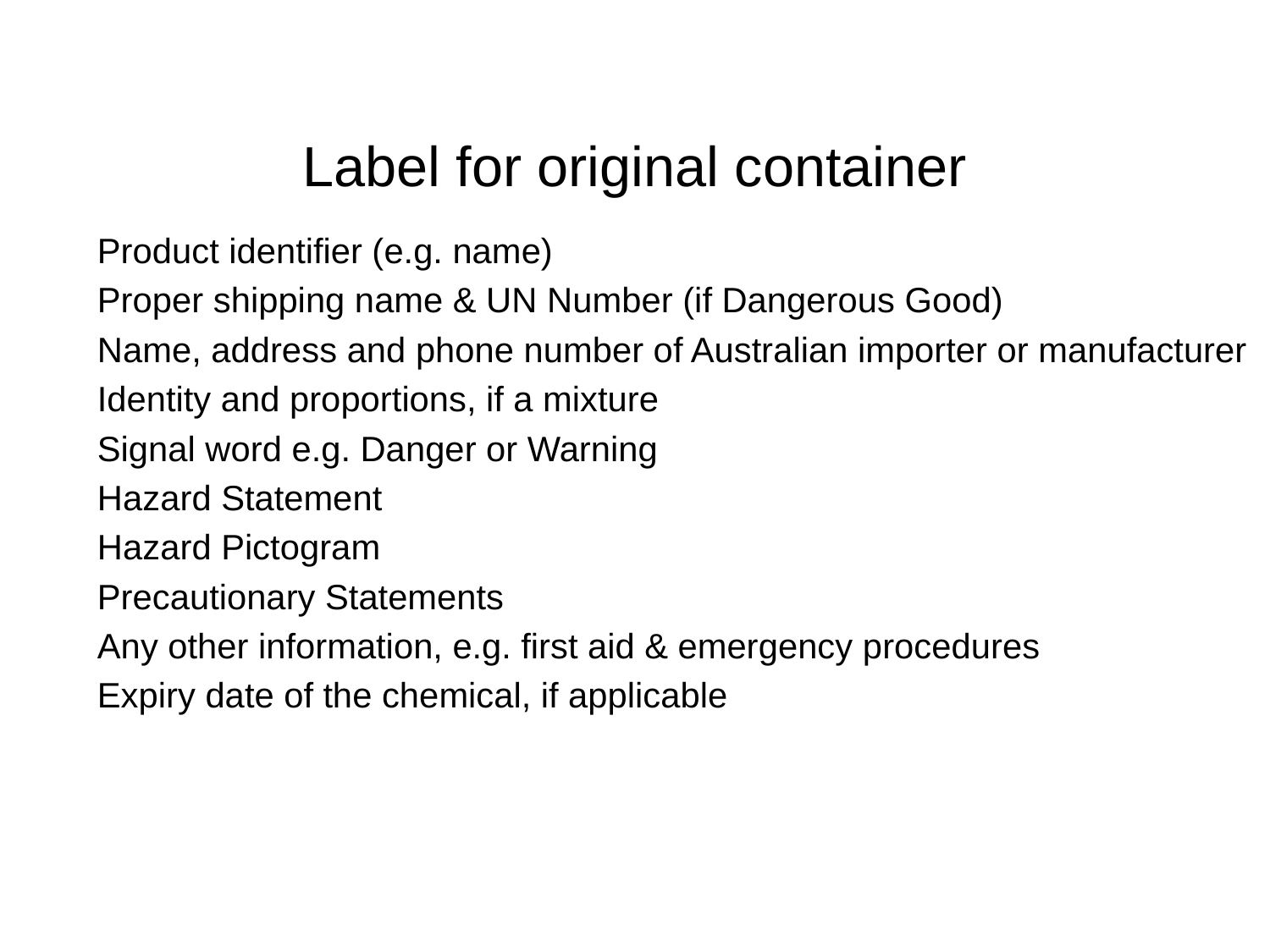

# Label for original container
Product identifier (e.g. name)
Proper shipping name & UN Number (if Dangerous Good)
Name, address and phone number of Australian importer or manufacturer
Identity and proportions, if a mixture
Signal word e.g. Danger or Warning
Hazard Statement
Hazard Pictogram
Precautionary Statements
Any other information, e.g. first aid & emergency procedures
Expiry date of the chemical, if applicable